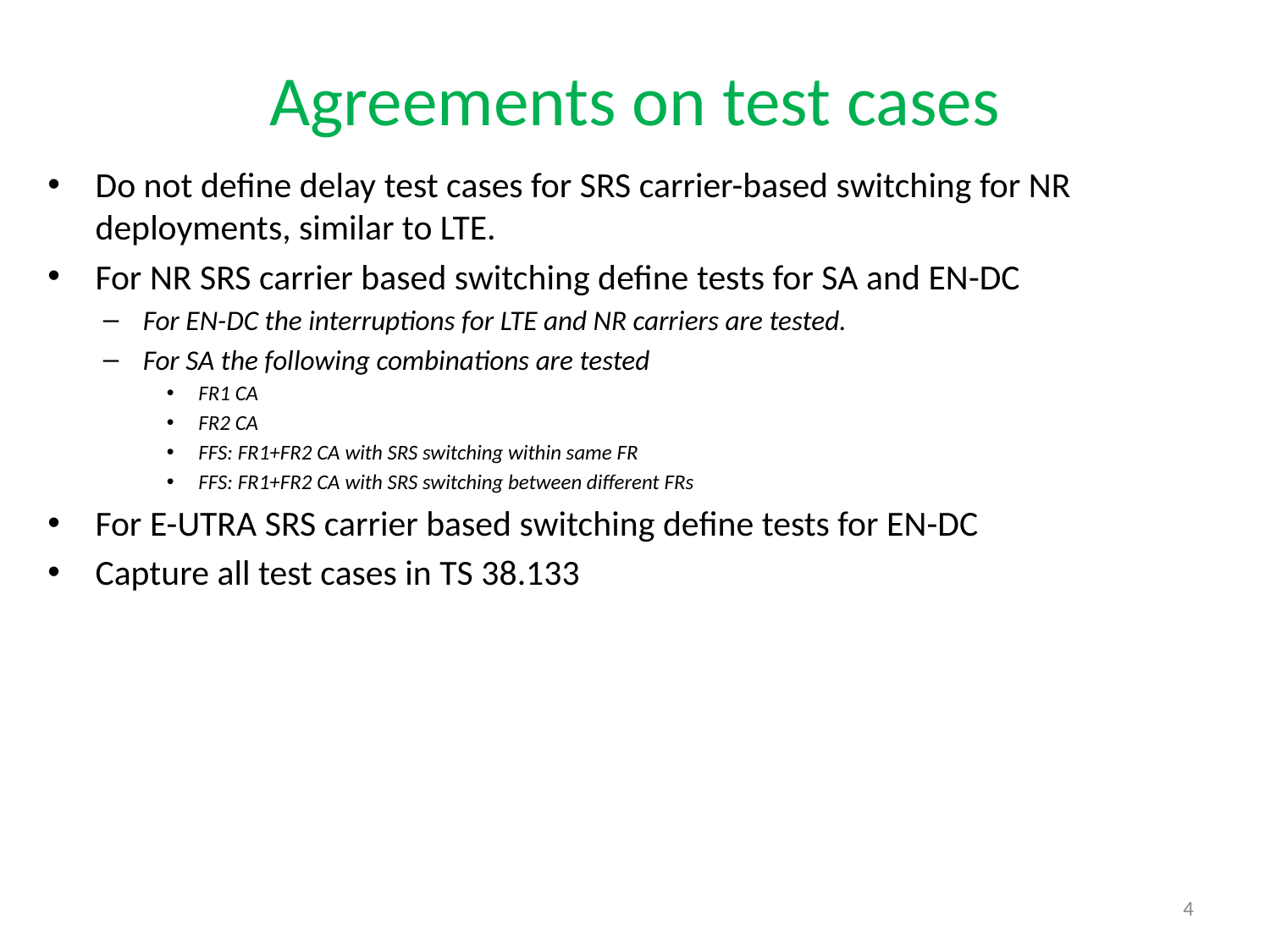

# Agreements on test cases
Do not define delay test cases for SRS carrier-based switching for NR deployments, similar to LTE.
For NR SRS carrier based switching define tests for SA and EN-DC
For EN-DC the interruptions for LTE and NR carriers are tested.
For SA the following combinations are tested
FR1 CA
FR2 CA
FFS: FR1+FR2 CA with SRS switching within same FR
FFS: FR1+FR2 CA with SRS switching between different FRs
For E-UTRA SRS carrier based switching define tests for EN-DC
Capture all test cases in TS 38.133

4